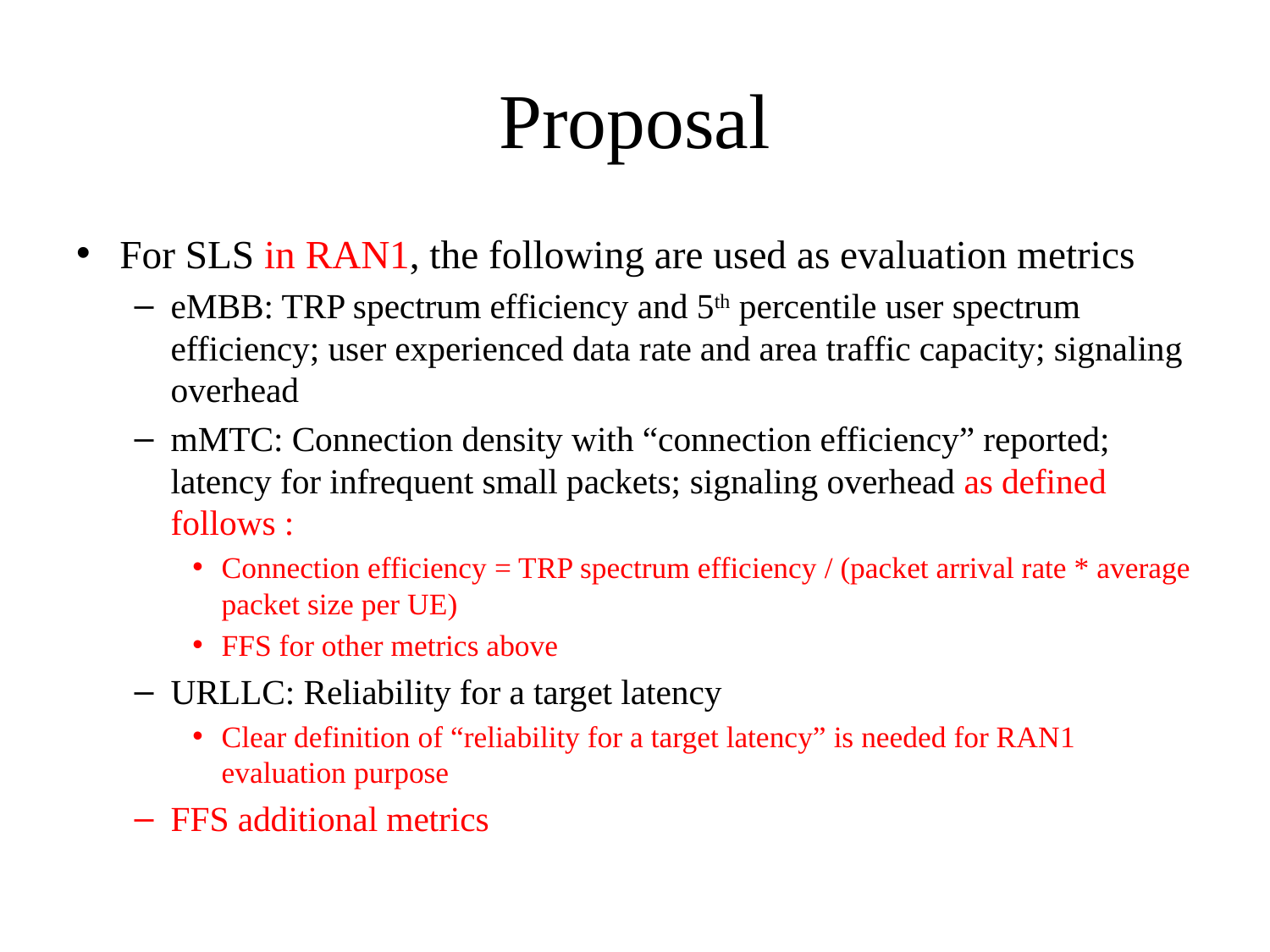

# Proposal
For SLS in RAN1, the following are used as evaluation metrics
eMBB: TRP spectrum efficiency and 5th percentile user spectrum efficiency; user experienced data rate and area traffic capacity; signaling overhead
mMTC: Connection density with “connection efficiency” reported; latency for infrequent small packets; signaling overhead as defined follows :
Connection efficiency = TRP spectrum efficiency / (packet arrival rate * average packet size per UE)
FFS for other metrics above
URLLC: Reliability for a target latency
Clear definition of “reliability for a target latency” is needed for RAN1 evaluation purpose
FFS additional metrics